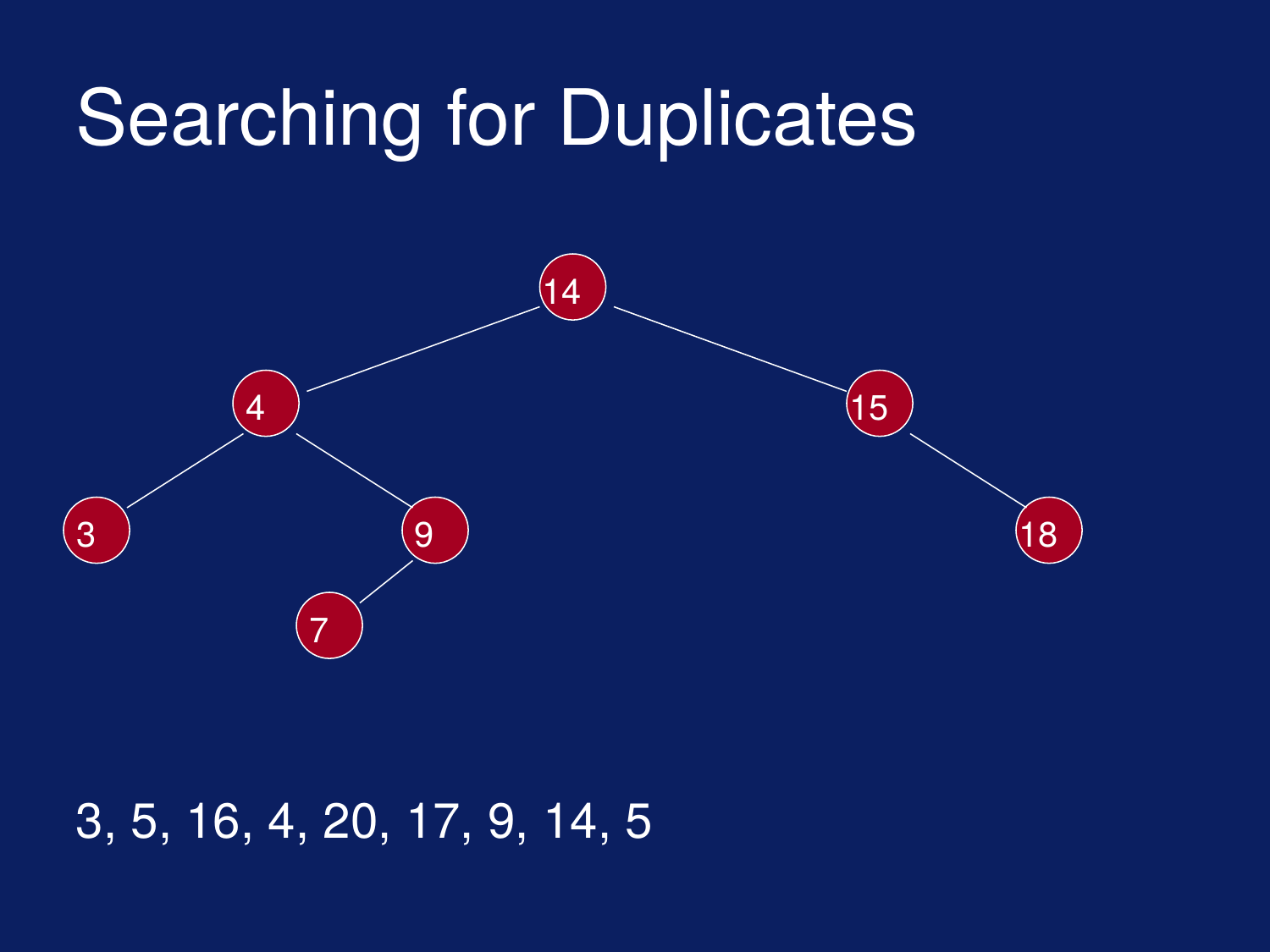

# Searching for Duplicates

14

4

15

3

9

18

7
3, 5, 16, 4, 20, 17, 9, 14, 5